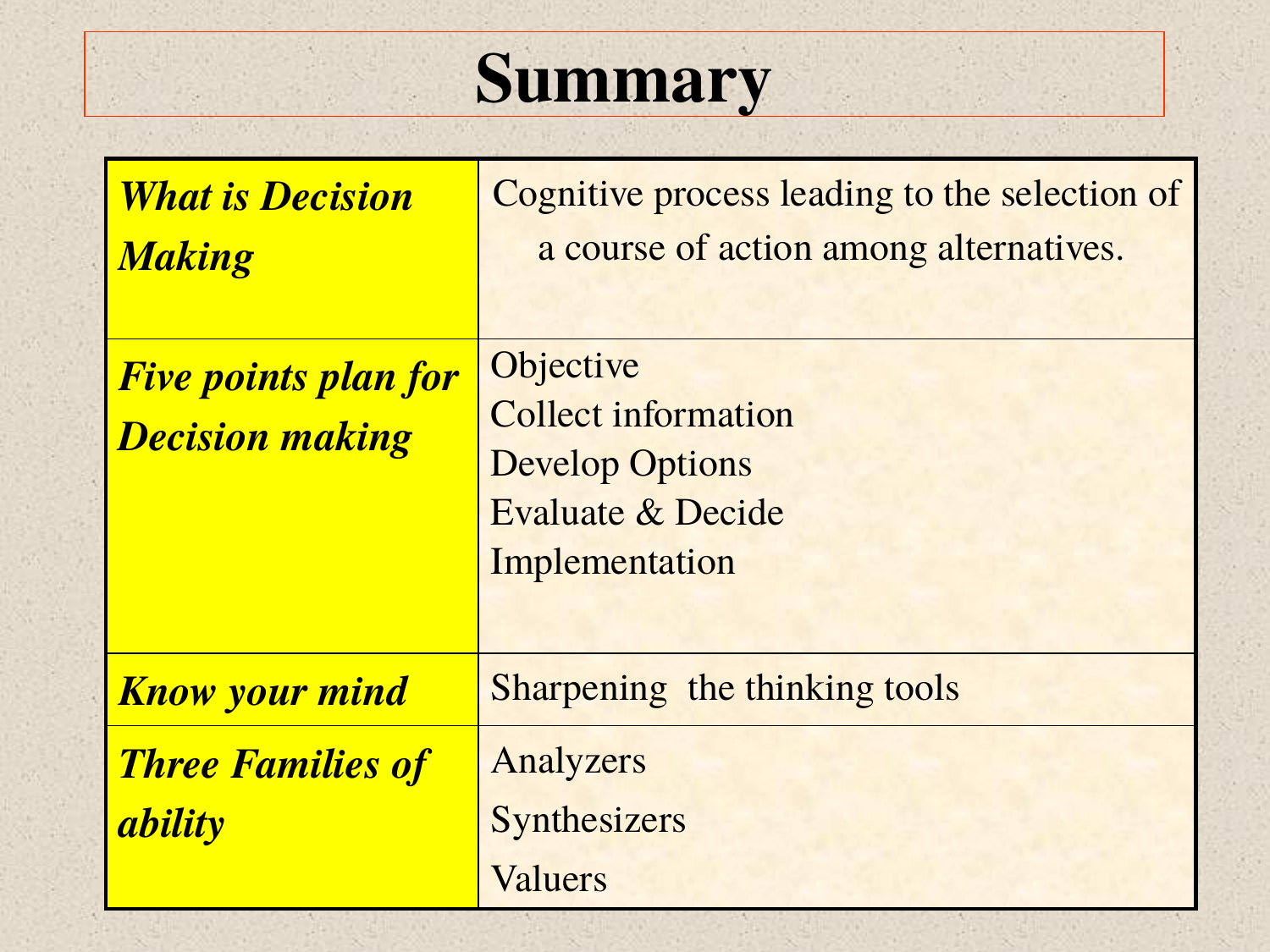

# Summary

| What is Decision Making | Cognitive process leading to the selection of a course of action among alternatives. |
| --- | --- |
| Five points plan for Decision making | Objective Collect information Develop Options Evaluate & Decide Implementation |
| Know your mind | Sharpening the thinking tools |
| Three Families of ability | Analyzers Synthesizers Valuers |